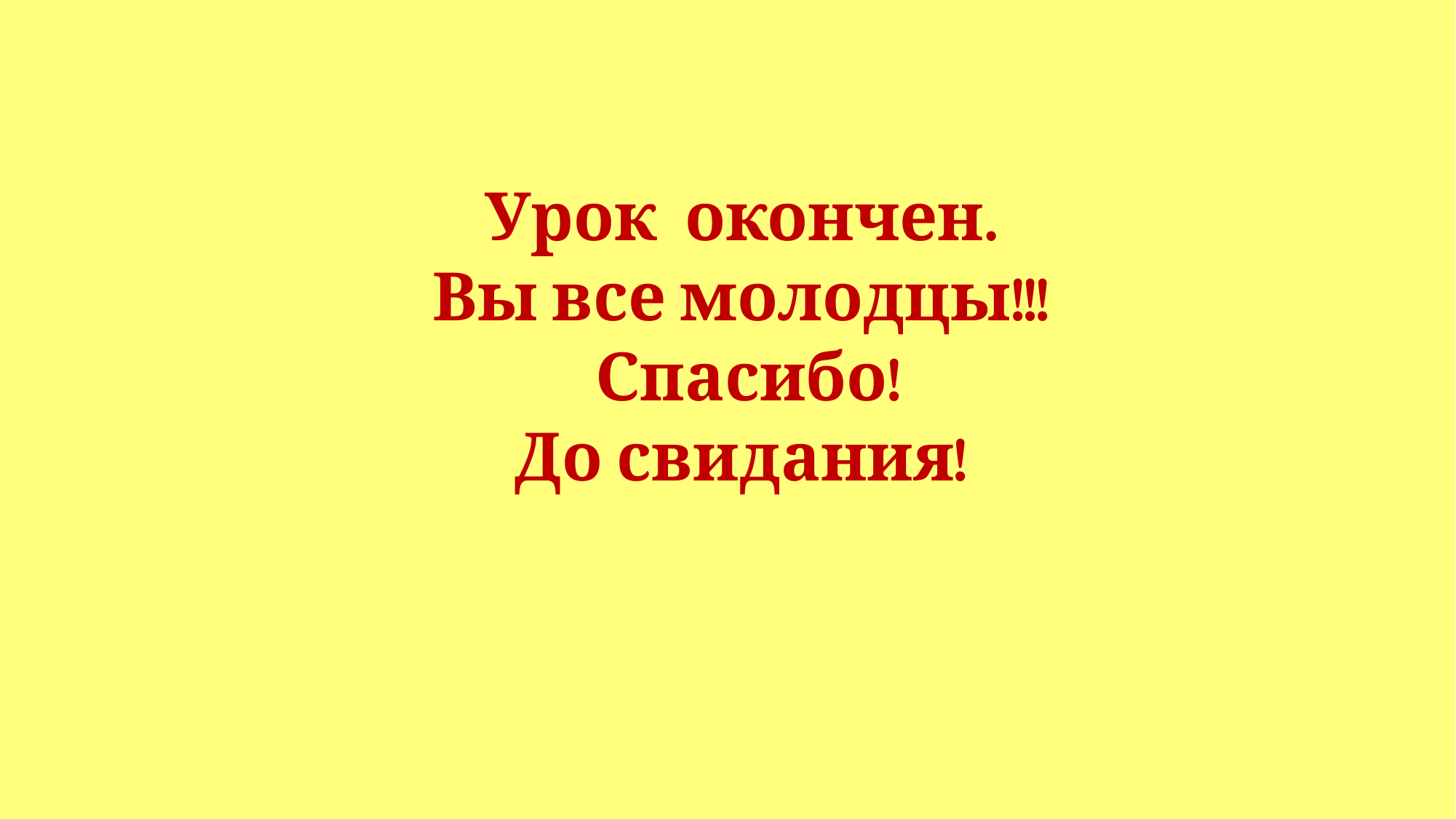

Урок  окончен.
Вы все молодцы!!!
 Спасибо!
До свидания!